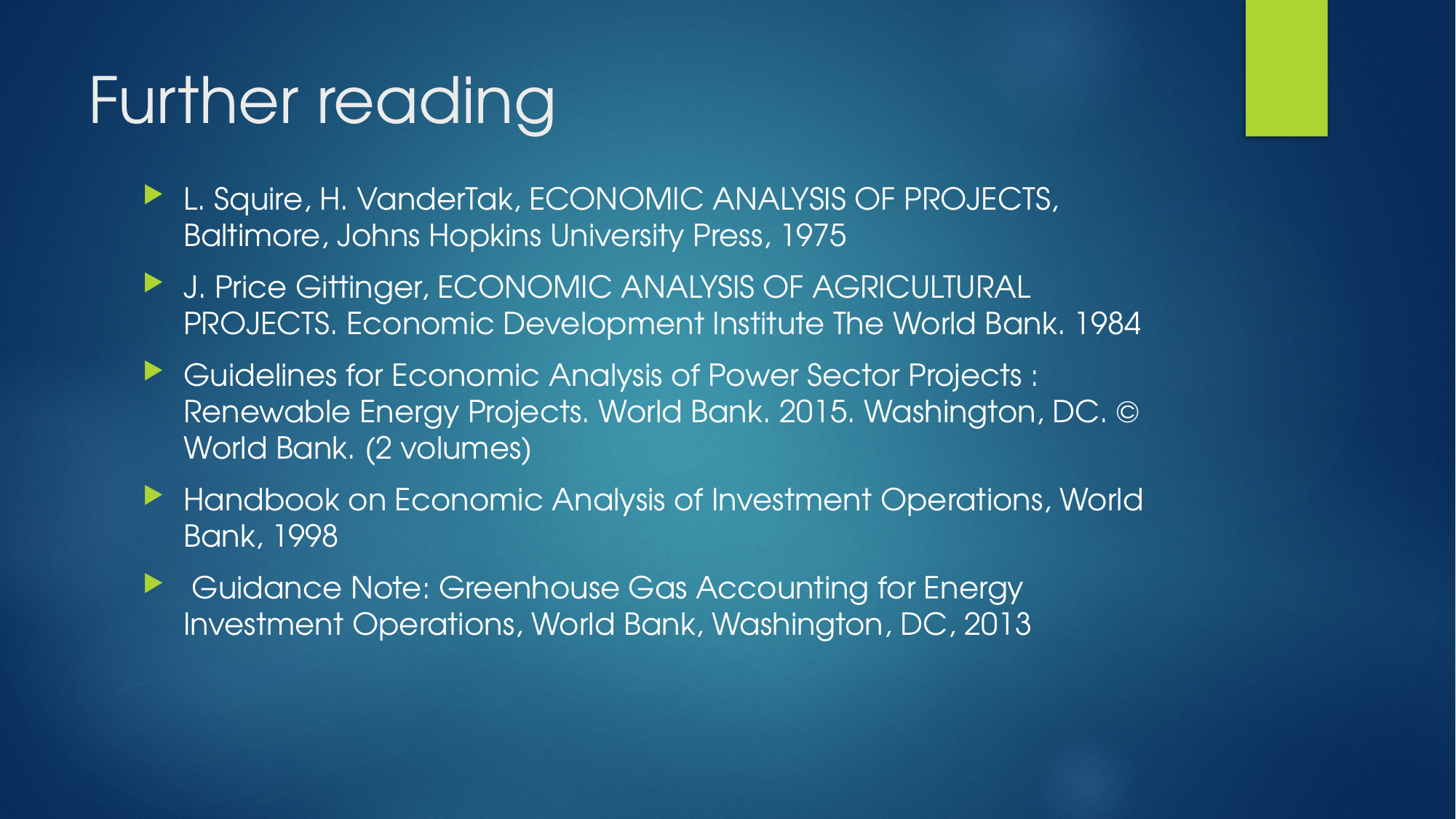

# Further reading
L. Squire, H. VanderTak, ECONOMIC ANALYSIS OF PROJECTS, Baltimore, Johns Hopkins University Press, 1975
J. Price Gittinger, ECONOMIC ANALYSIS OF AGRICULTURAL PROJECTS. Economic Development Institute The World Bank. 1984
Guidelines for Economic Analysis of Power Sector Projects : Renewable Energy Projects. World Bank. 2015. Washington, DC. © World Bank. (2 volumes)
Handbook on Economic Analysis of Investment Operations, World Bank, 1998
 Guidance Note: Greenhouse Gas Accounting for Energy Investment Operations, World Bank, Washington, DC, 2013